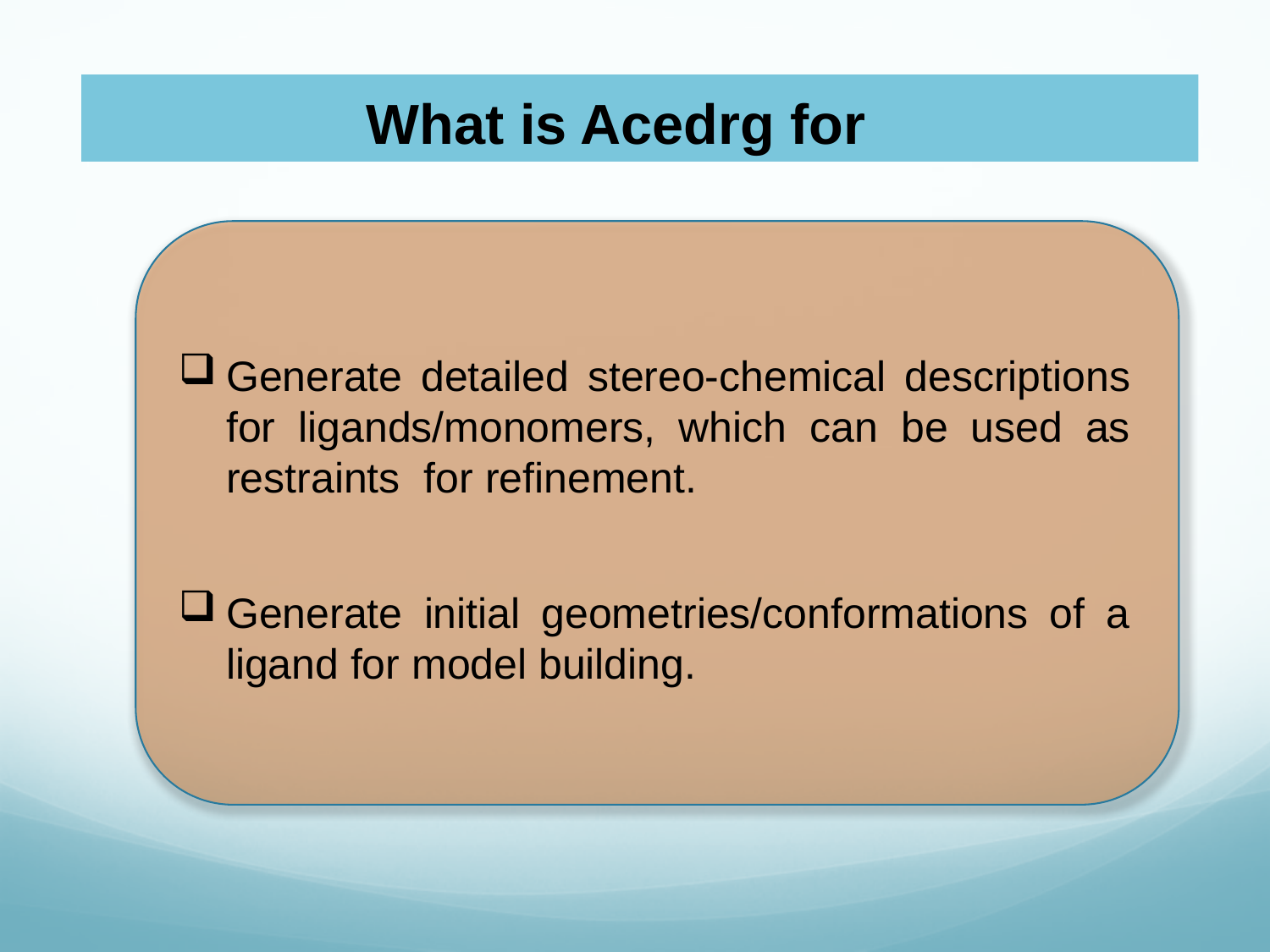

# What is Acedrg for

Generate detailed stereo-chemical descriptions for ligands/monomers, which can be used as restraints  for refinement.

Generate initial geometries/conformations of a ligand for model building.
We use small molecule structures in COD as the source for the values of bond lengths and angles.